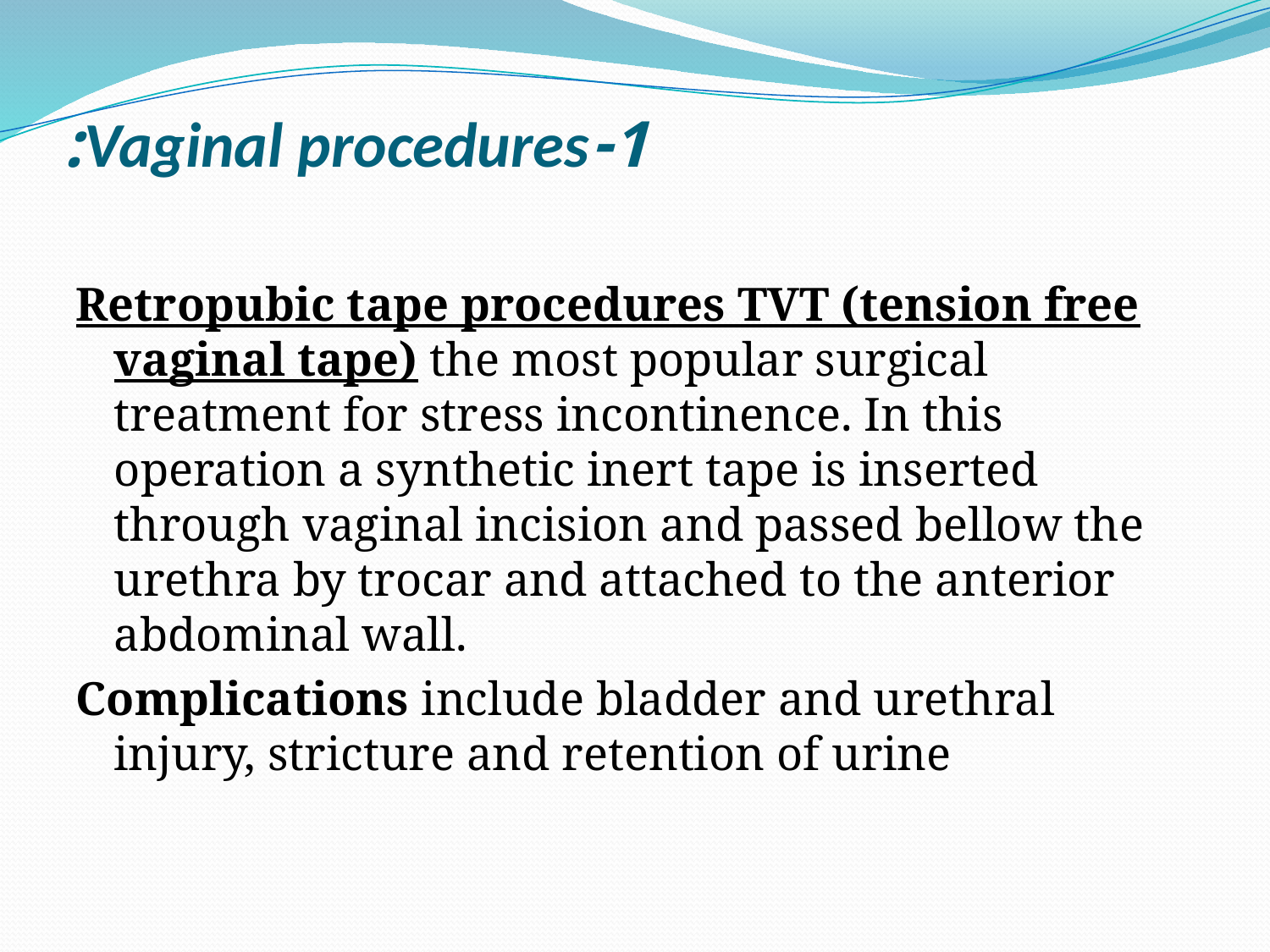

# 1-Vaginal procedures:
Retropubic tape procedures TVT (tension free vaginal tape) the most popular surgical treatment for stress incontinence. In this operation a synthetic inert tape is inserted through vaginal incision and passed bellow the urethra by trocar and attached to the anterior abdominal wall.
Complications include bladder and urethral injury, stricture and retention of urine